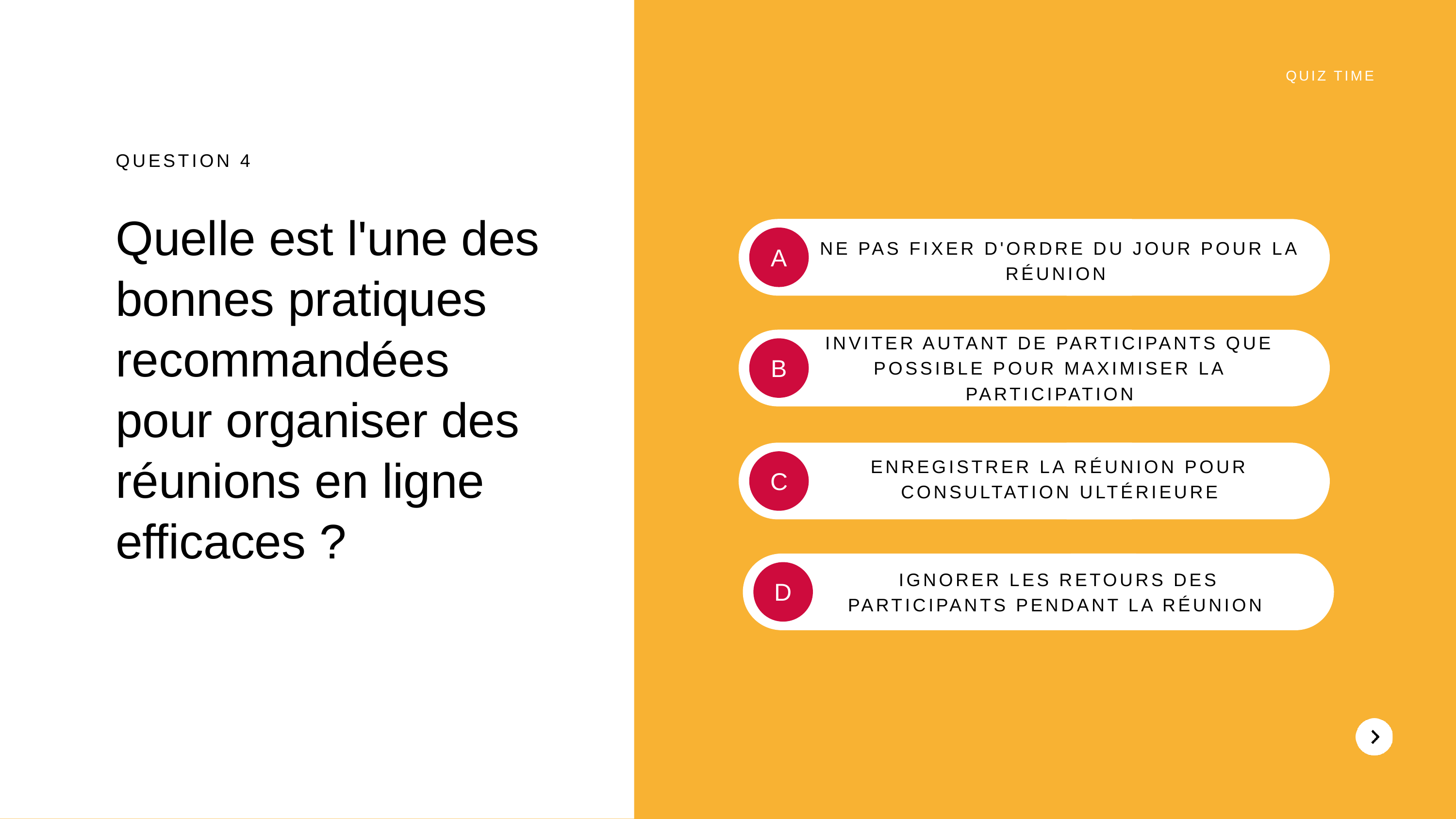

QUIZ TIME
QUESTION 4
Quelle est l'une des bonnes pratiques recommandées pour organiser des réunions en ligne efficaces ?

NE PAS FIXER D'ORDRE DU JOUR POUR LA RÉUNION
A
INVITER AUTANT DE PARTICIPANTS QUE POSSIBLE POUR MAXIMISER LA PARTICIPATION

B

ENREGISTRER LA RÉUNION POUR CONSULTATION ULTÉRIEURE
C

 IGNORER LES RETOURS DES PARTICIPANTS PENDANT LA RÉUNION
D